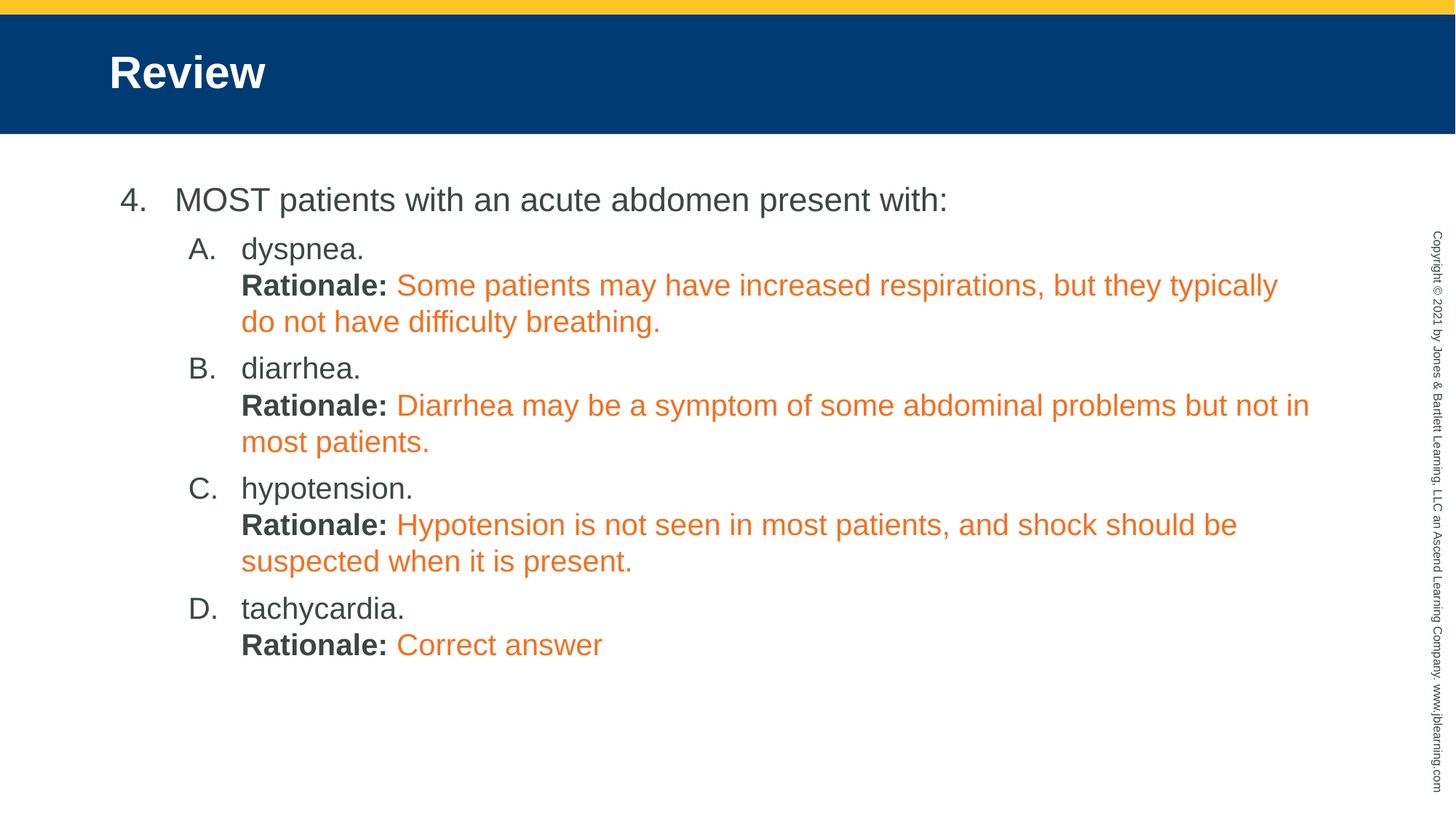

# Review
MOST patients with an acute abdomen present with:
dyspnea.
Rationale: Some patients may have increased respirations, but they typically do not have difficulty breathing.
diarrhea.
Rationale: Diarrhea may be a symptom of some abdominal problems but not in most patients.
hypotension.
Rationale: Hypotension is not seen in most patients, and shock should be suspected when it is present.
tachycardia.
Rationale: Correct answer